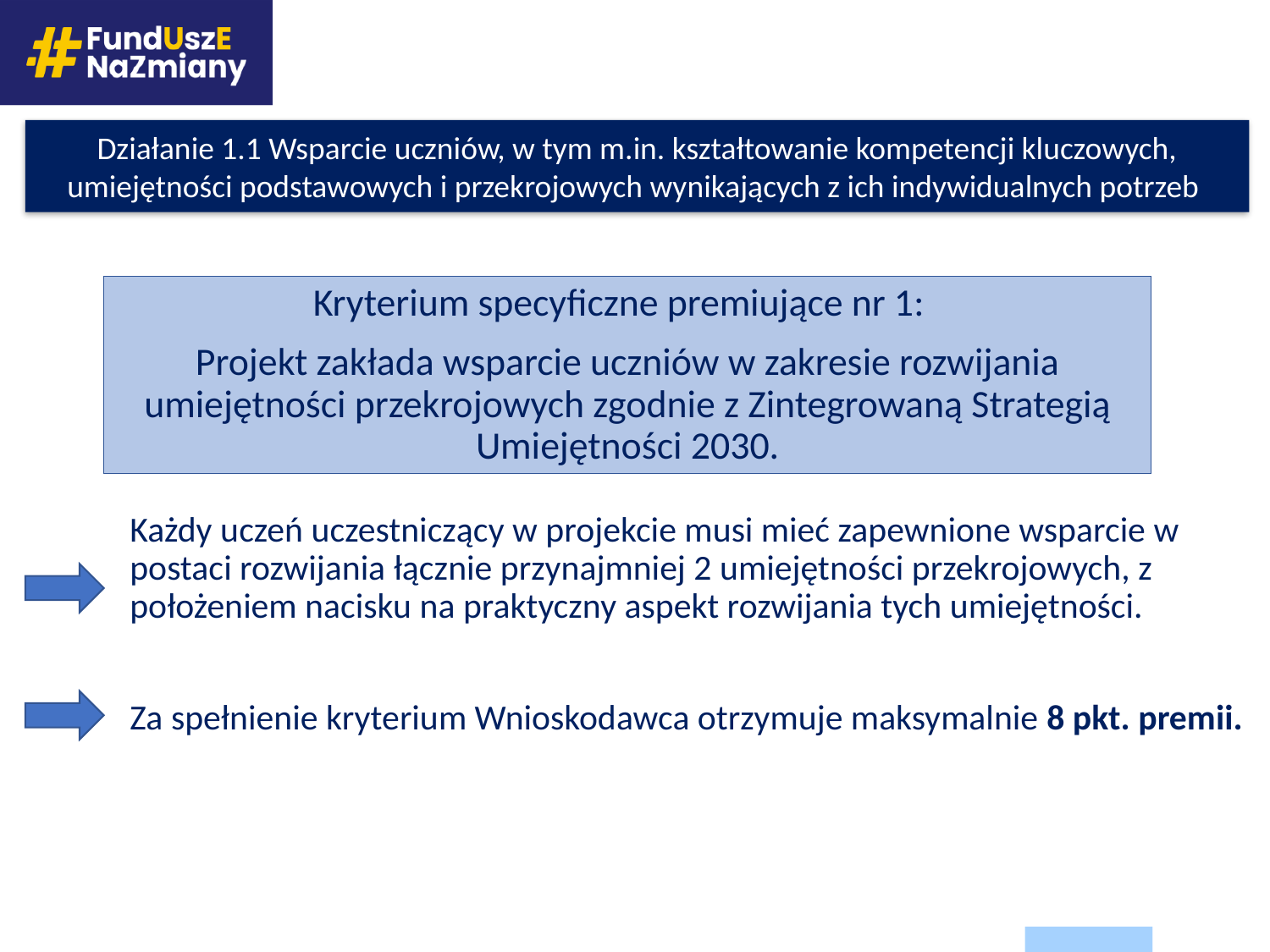

Działanie 1.1 Wsparcie uczniów, w tym m.in. kształtowanie kompetencji kluczowych, umiejętności podstawowych i przekrojowych wynikających z ich indywidualnych potrzeb
Kryterium specyficzne premiujące nr 1:
Projekt zakłada wsparcie uczniów w zakresie rozwijania umiejętności przekrojowych zgodnie z Zintegrowaną Strategią Umiejętności 2030.
Każdy uczeń uczestniczący w projekcie musi mieć zapewnione wsparcie w postaci rozwijania łącznie przynajmniej 2 umiejętności przekrojowych, z położeniem nacisku na praktyczny aspekt rozwijania tych umiejętności.

Za spełnienie kryterium Wnioskodawca otrzymuje maksymalnie 8 pkt. premii.